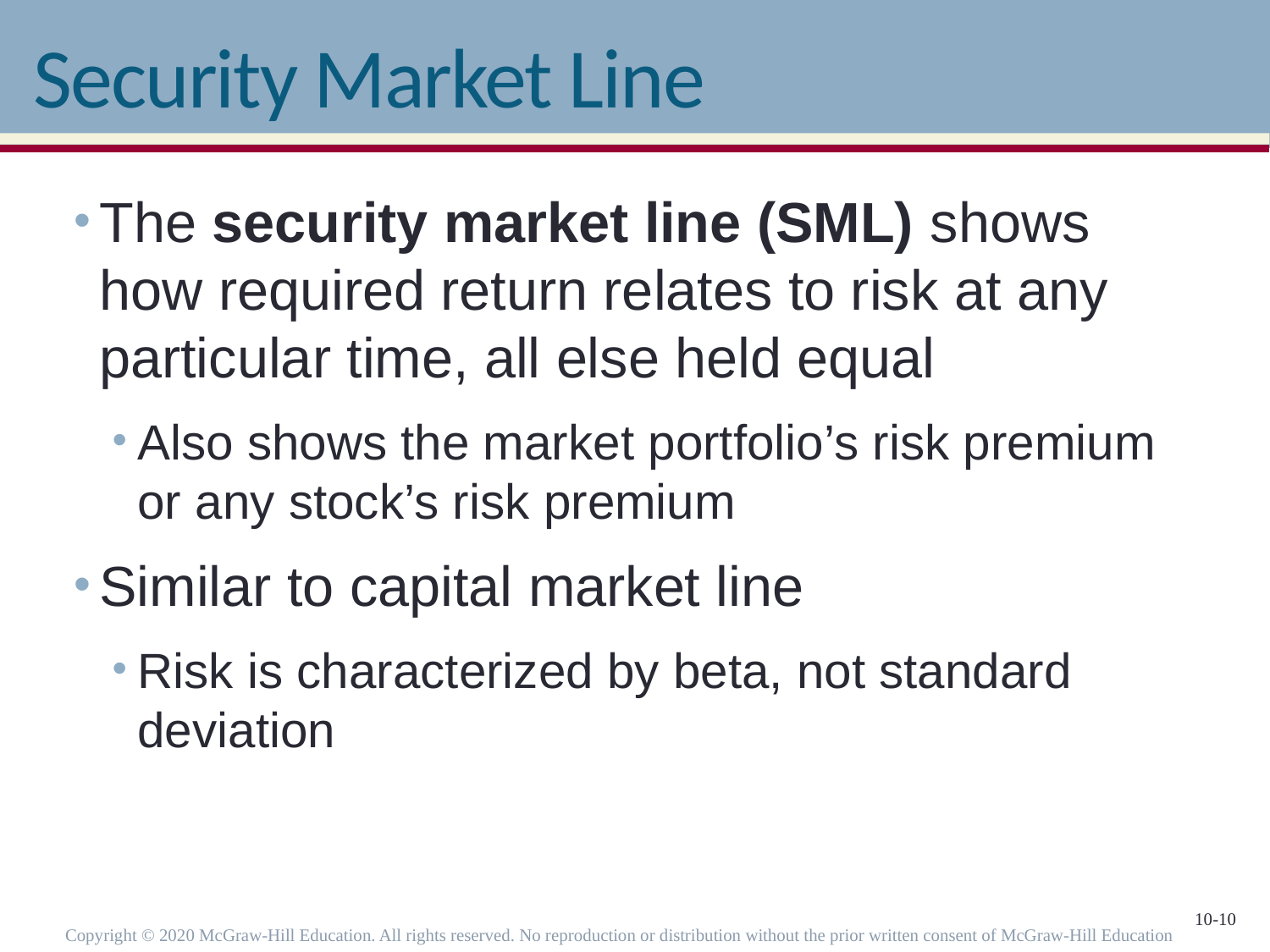

# Security Market Line
The security market line (SML) shows how required return relates to risk at any particular time, all else held equal
Also shows the market portfolio’s risk premium or any stock’s risk premium
Similar to capital market line
Risk is characterized by beta, not standard deviation
Copyright © 2020 McGraw-Hill Education. All rights reserved. No reproduction or distribution without the prior written consent of McGraw-Hill Education